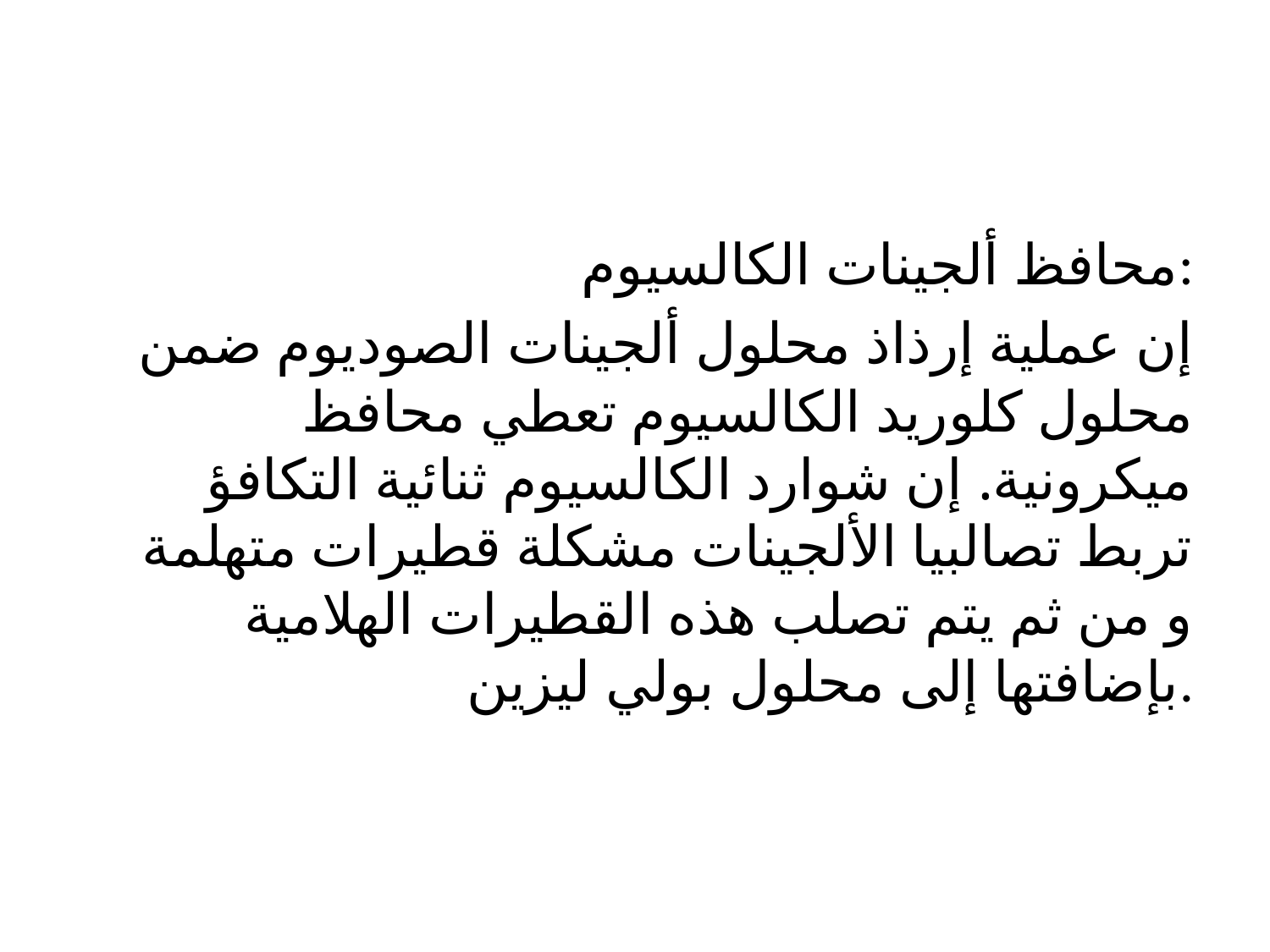

محافظ ألجينات الكالسيوم:
إن عملية إرذاذ محلول ألجينات الصوديوم ضمن محلول كلوريد الكالسيوم تعطي محافظ ميكرونية. إن شوارد الكالسيوم ثنائية التكافؤ تربط تصالبيا الألجينات مشكلة قطيرات متهلمة و من ثم يتم تصلب هذه القطيرات الهلامية بإضافتها إلى محلول بولي ليزين.